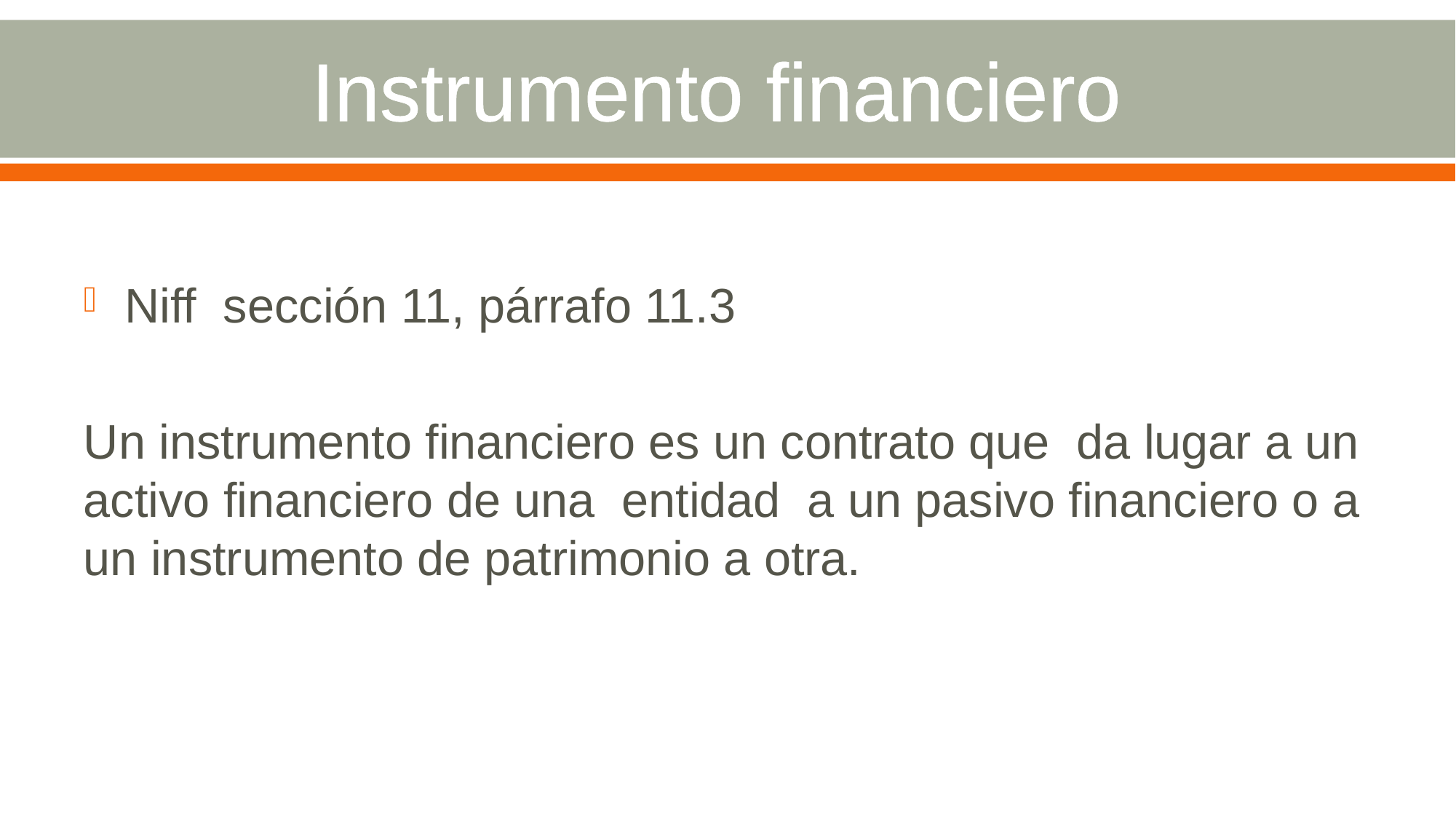

# Instrumento financiero

Niff  sección 11, párrafo 11.3

Un instrumento financiero es un contrato que  da lugar a un activo financiero de una  entidad  a un pasivo financiero o a un instrumento de patrimonio a otra.